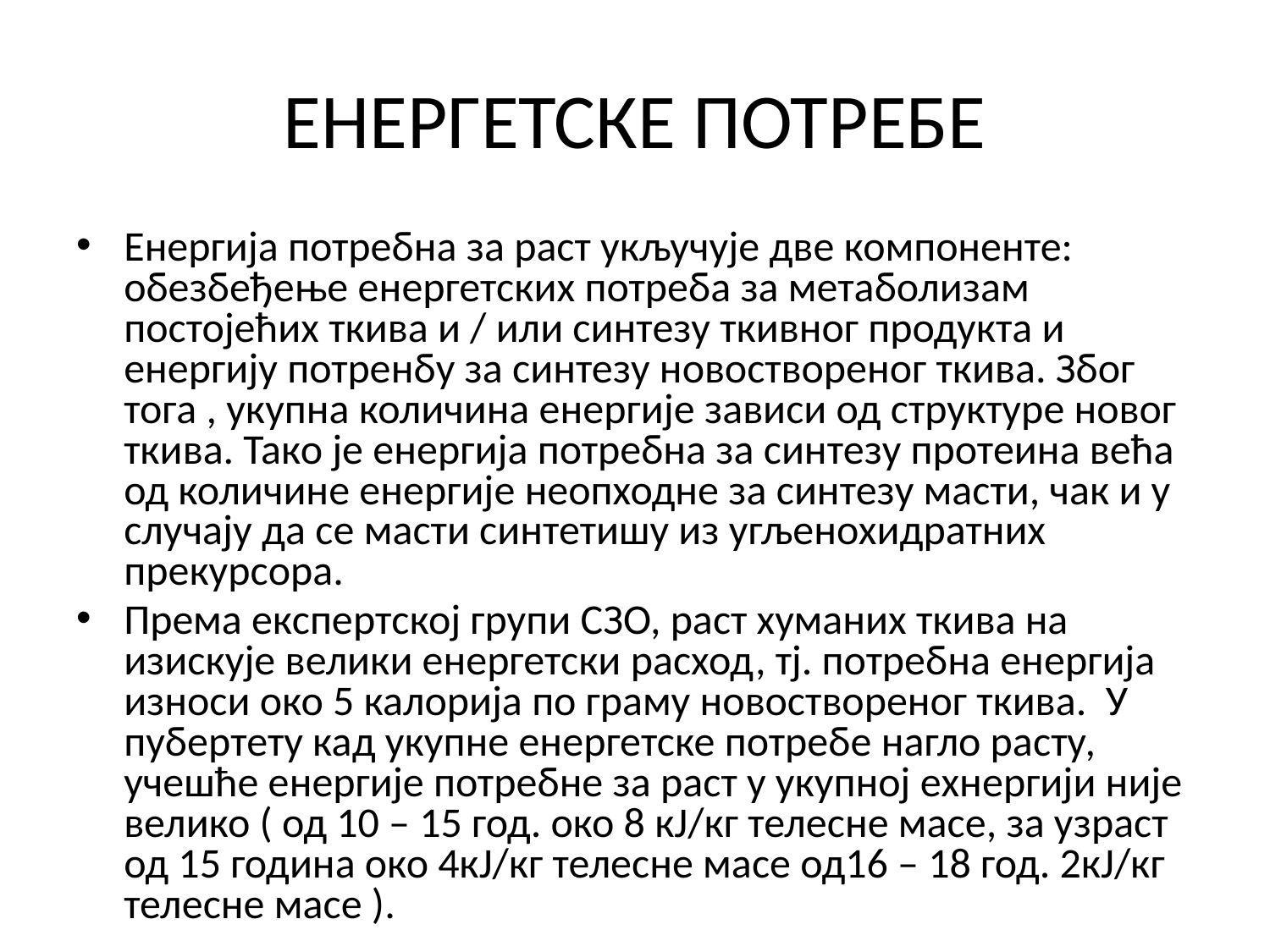

# ЕНЕРГЕТСКЕ ПОТРЕБЕ
Енергија потребна за раст укључује две компоненте: обезбеђење енергетских потреба за метаболизам постојећих ткива и / или синтезу ткивног продукта и енергију потренбу за синтезу новоствореног ткива. Због тога , укупна количина енергије зависи од структуре новог ткива. Тако је енергија потребна за синтезу протеина већа од количине енергије неопходне за синтезу масти, чак и у случају да се масти синтетишу из угљенохидратних прекурсора.
Према експертској групи СЗО, раст хуманих ткива на изискује велики енергетски расход, тј. потребна енергија износи око 5 калорија по граму новоствореног ткива.  У пубертету кад укупне енергетске потребе нагло расту, учешће енергије потребне за раст у укупној ехнергији није велико ( од 10 – 15 год. око 8 кЈ/кг телесне масе, за узраст од 15 година око 4кЈ/кг телесне масе од16 – 18 год. 2кЈ/кг телесне масе ).